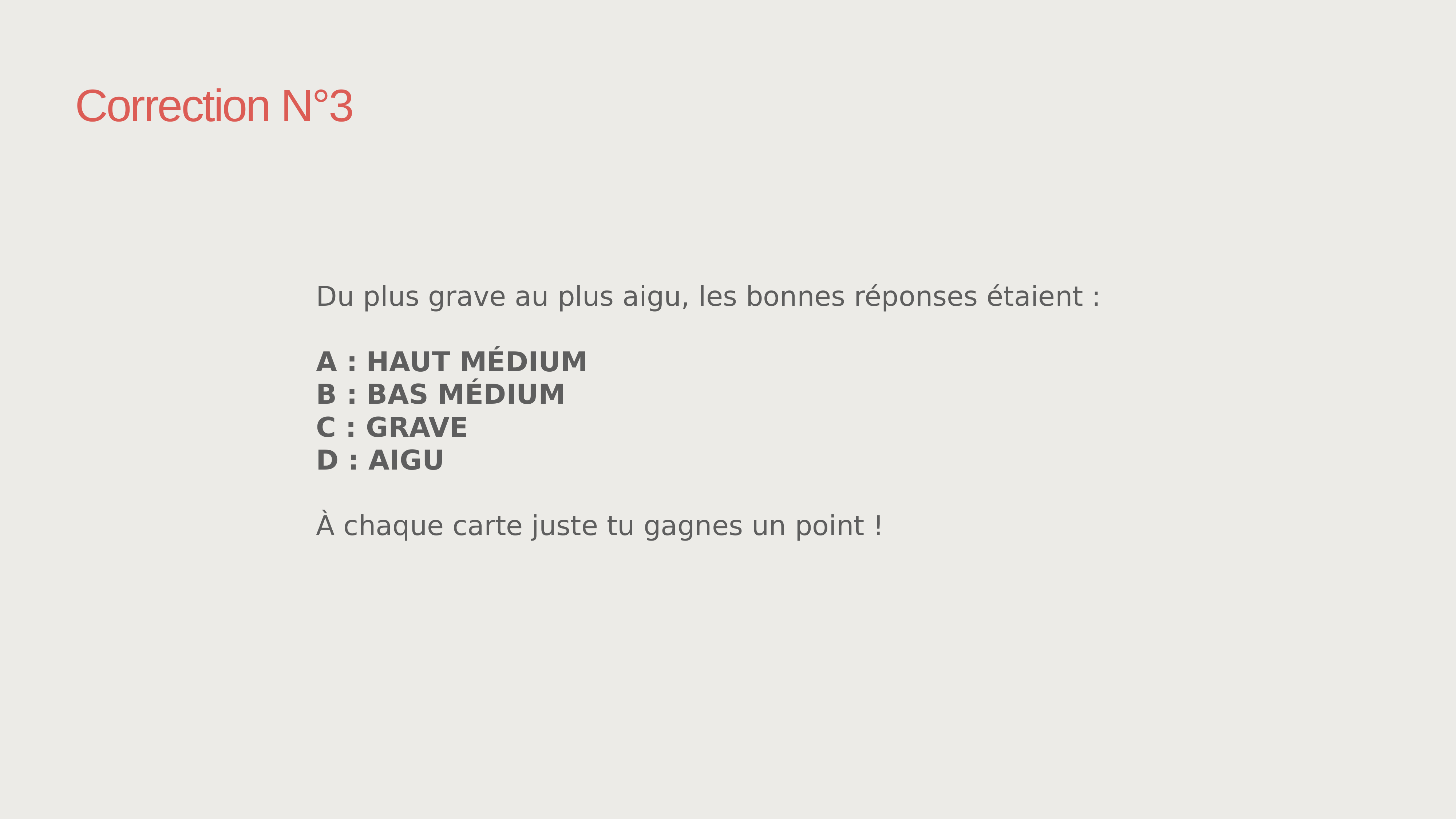

# Correction N°3
Du plus grave au plus aigu, les bonnes réponses étaient :

A : Haut médium
B : Bas médium
C : grave
D : aigu

À chaque carte juste tu gagnes un point !